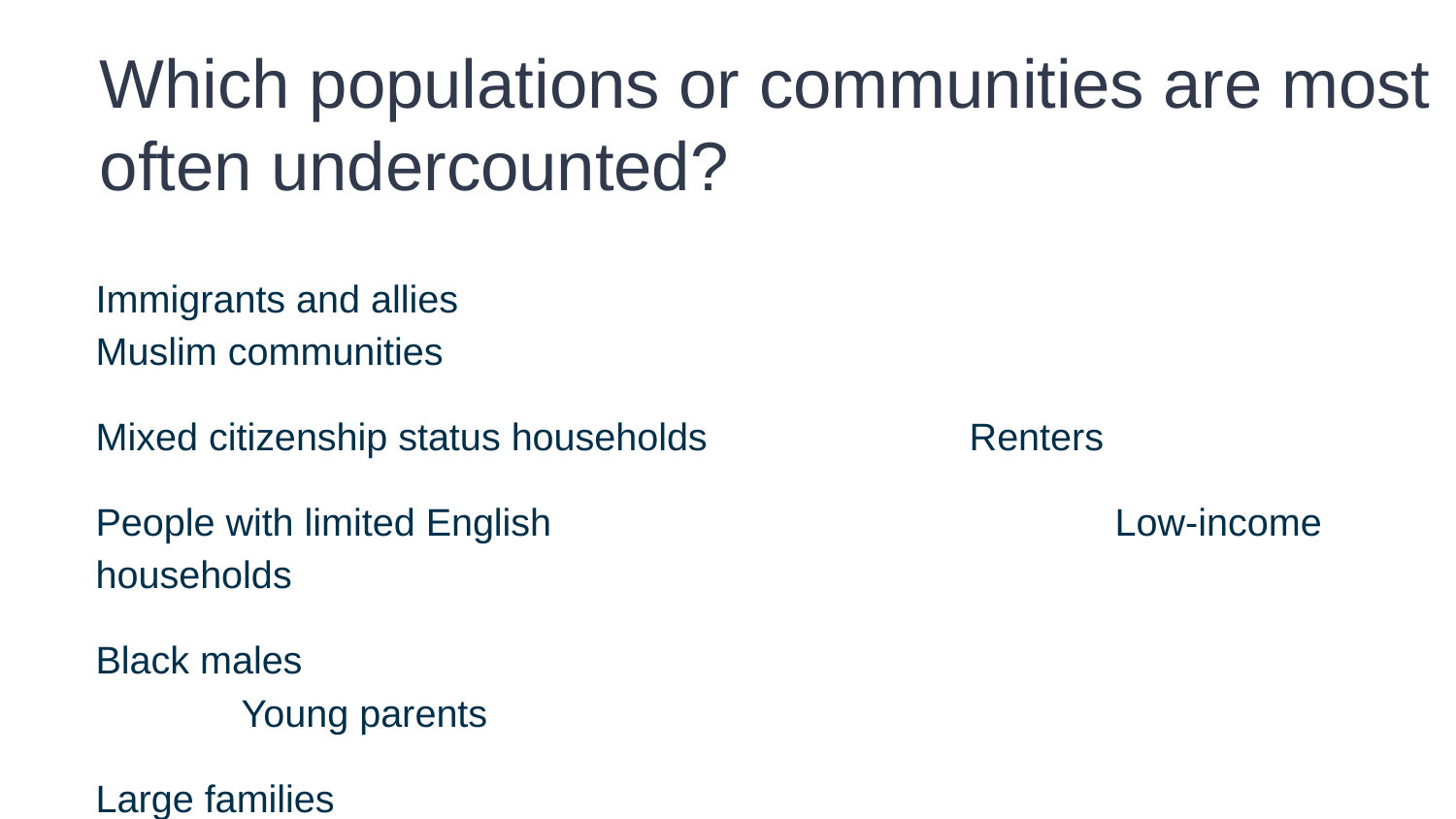

Which populations or communities are most often undercounted?
Immigrants and allies						Muslim communities
Mixed citizenship status households	 	Renters
People with limited English				Low-income households
Black males								Young parents
Large families								Native communities
Households lacking internet access		Homeless people